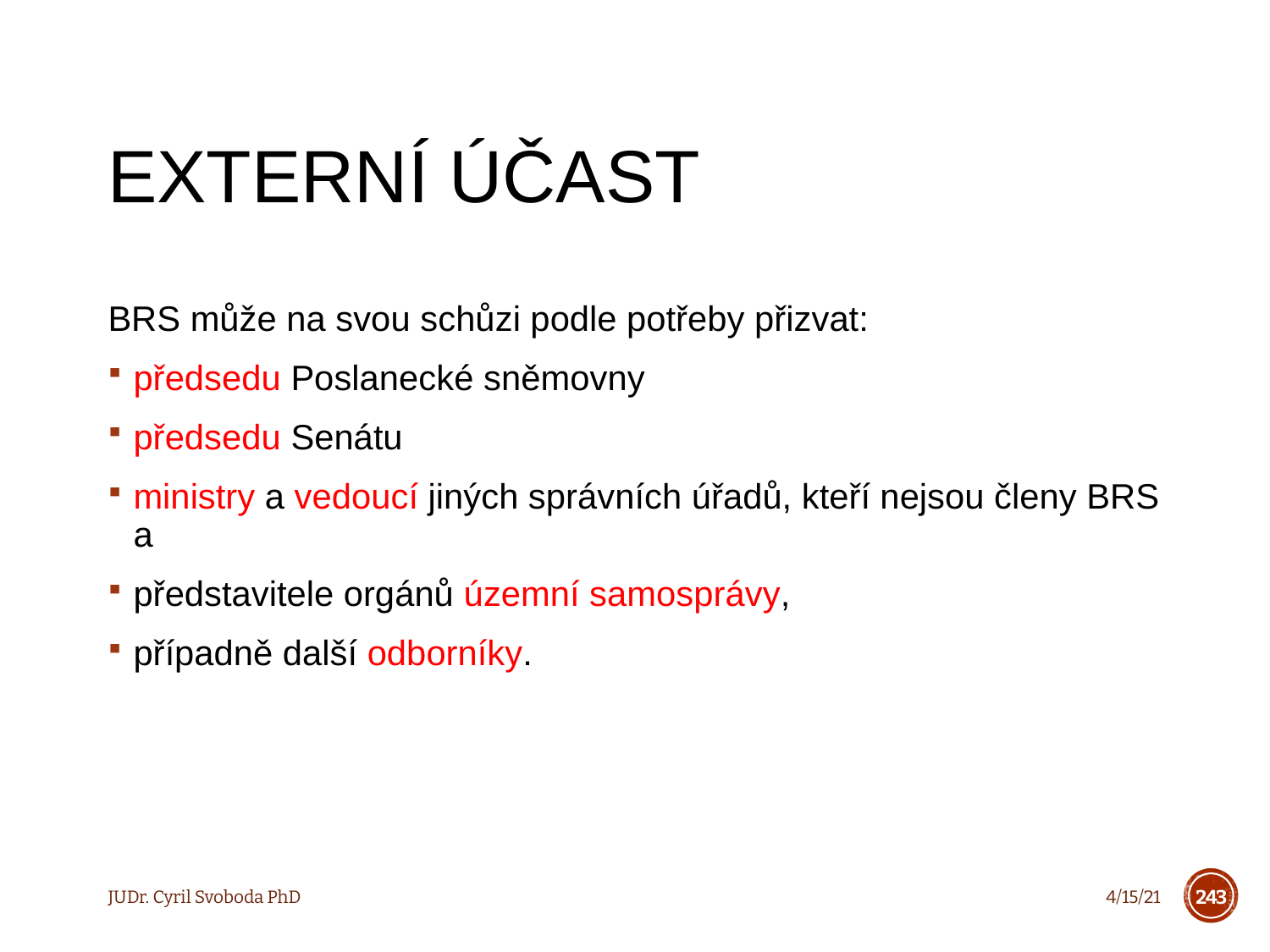

# Externí účast
BRS může na svou schůzi podle potřeby přizvat:
předsedu Poslanecké sněmovny
předsedu Senátu
ministry a vedoucí jiných správních úřadů, kteří nejsou členy BRS a
představitele orgánů územní samosprávy,
případně další odborníky.
JUDr. Cyril Svoboda PhD
4/15/21
243